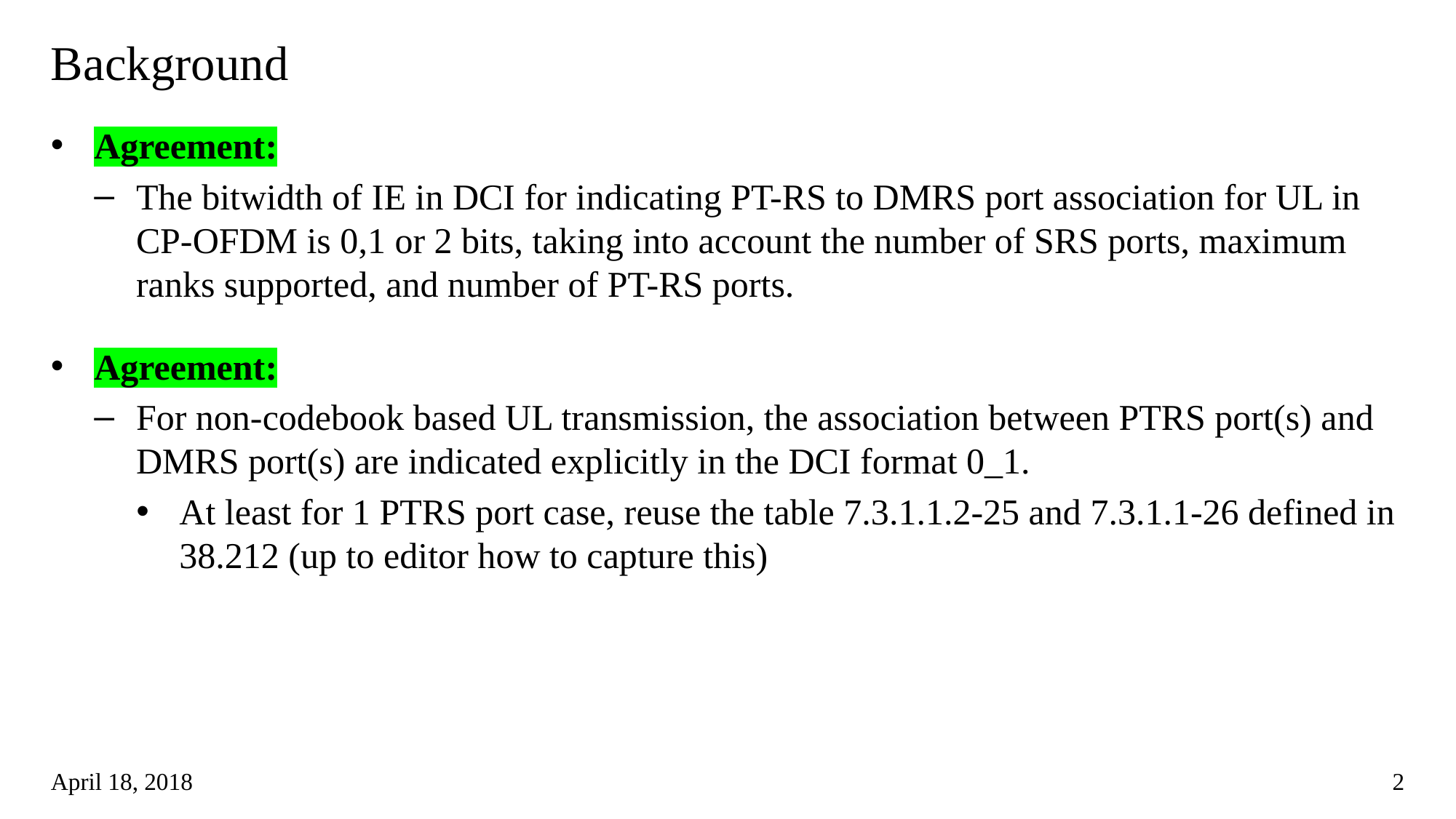

# Background
Agreement:
The bitwidth of IE in DCI for indicating PT-RS to DMRS port association for UL in CP-OFDM is 0,1 or 2 bits, taking into account the number of SRS ports, maximum ranks supported, and number of PT-RS ports.

Agreement:
For non-codebook based UL transmission, the association between PTRS port(s) and DMRS port(s) are indicated explicitly in the DCI format 0_1.
At least for 1 PTRS port case, reuse the table 7.3.1.1.2-25 and 7.3.1.1-26 defined in 38.212 (up to editor how to capture this)

April 18, 2018
2